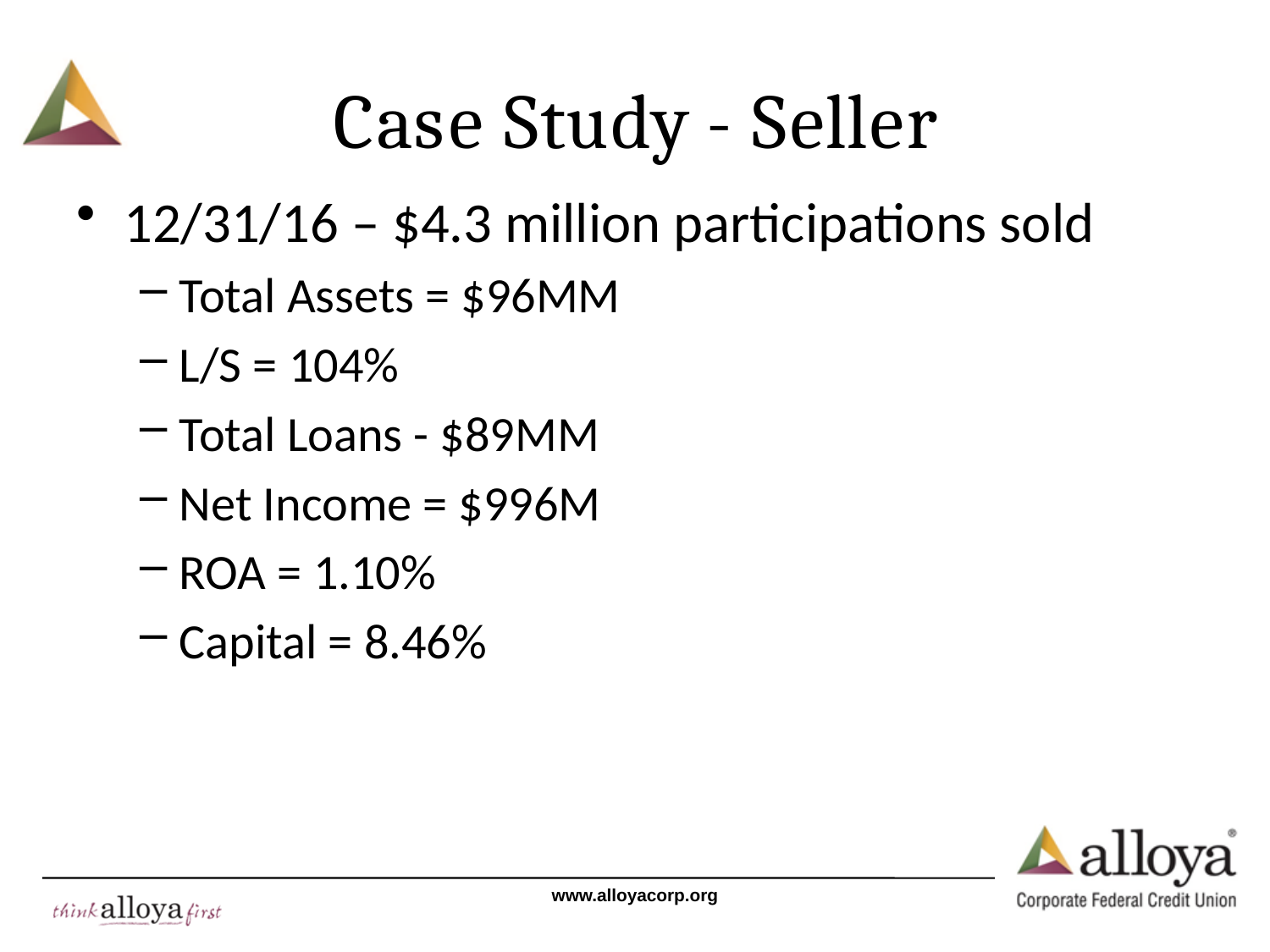

# Case Study - Seller
12/31/16 – $4.3 million participations sold
Total Assets = $96MM
L/S = 104%
Total Loans - $89MM
Net Income = $996M
ROA = 1.10%
Capital = 8.46%